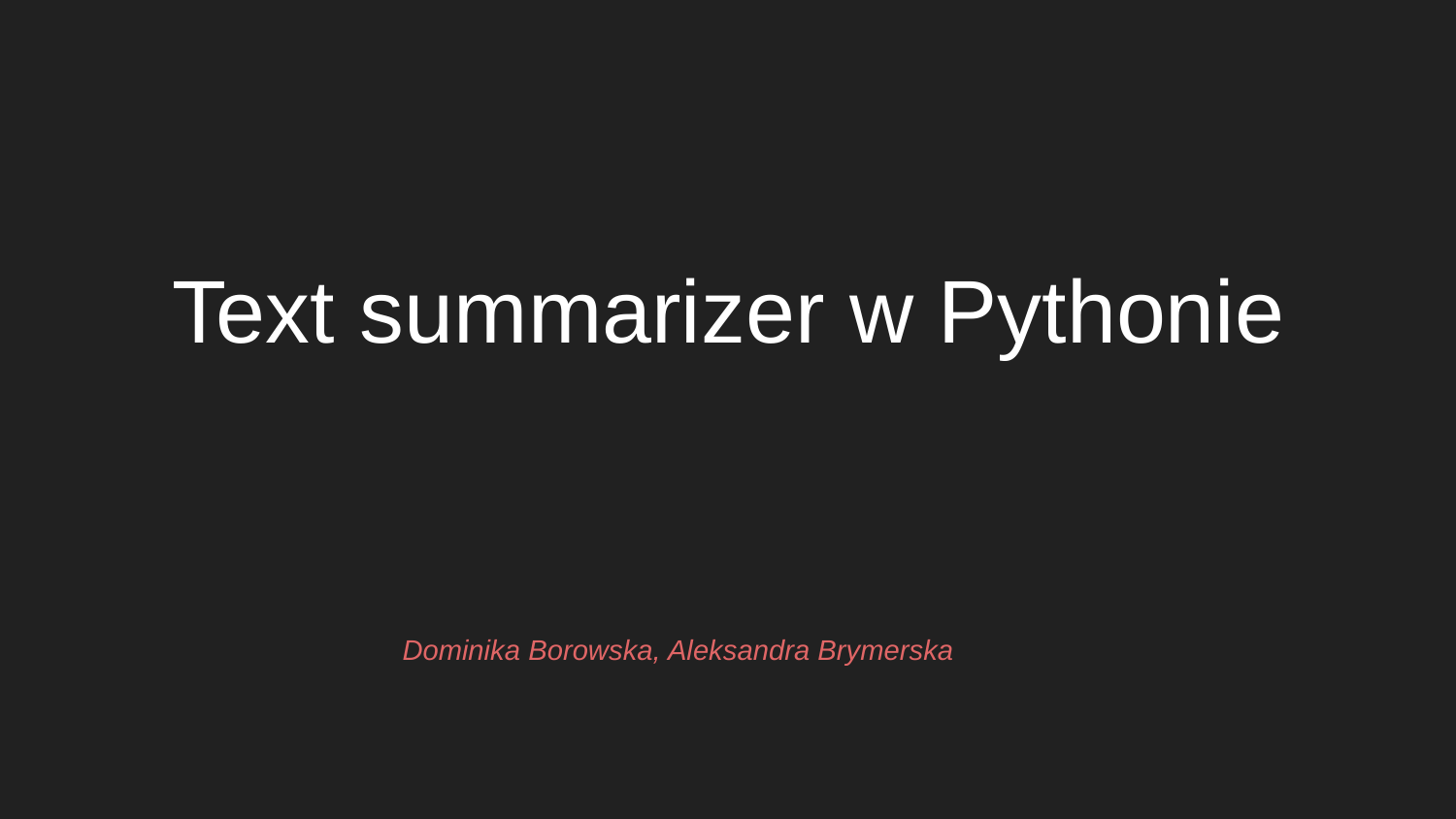

Text summarizer w Pythonie

Dominika Borowska, Aleksandra Brymerska